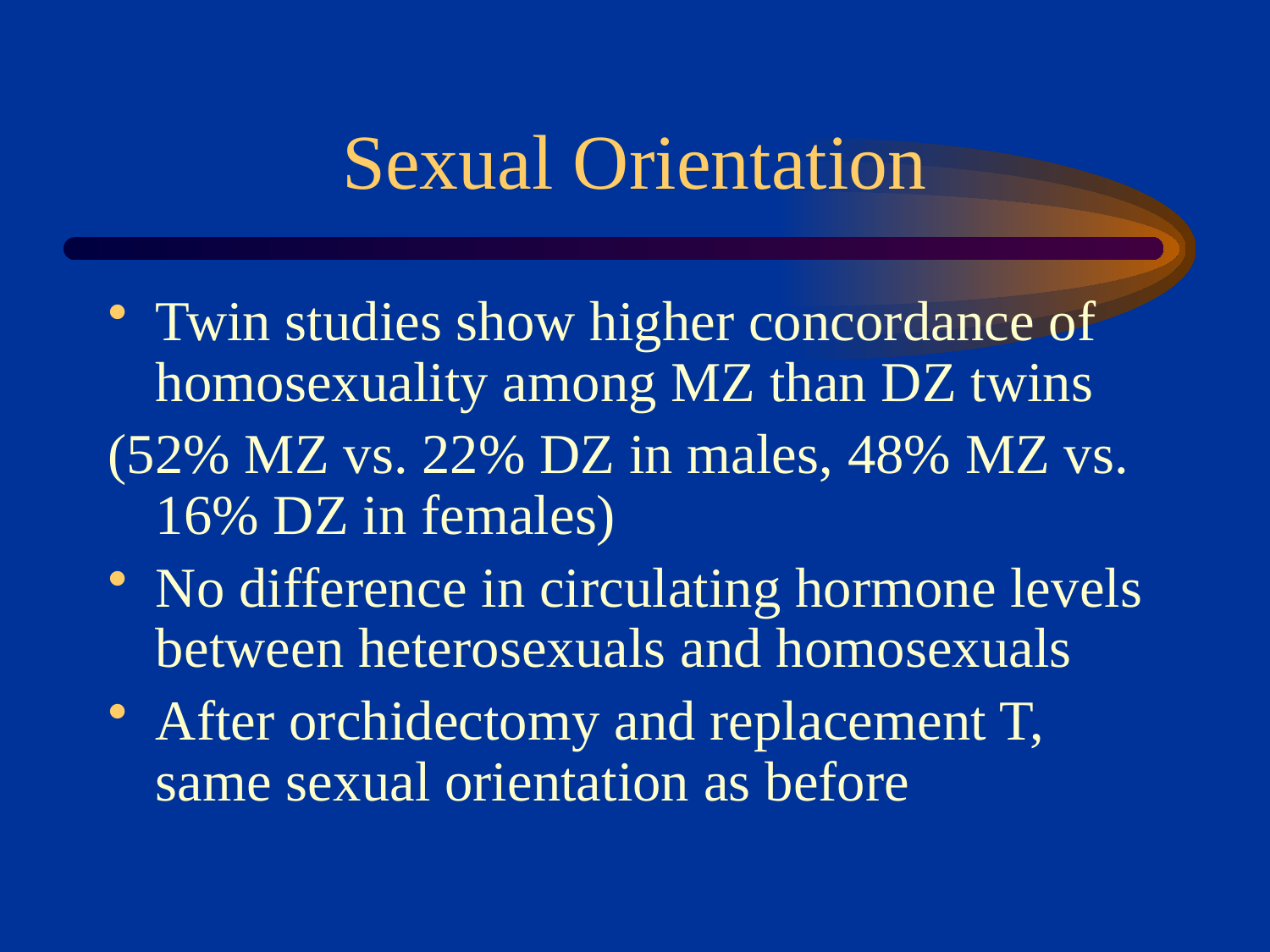

# Sexual Orientation
Twin studies show higher concordance of homosexuality among MZ than DZ twins
(52% MZ vs. 22% DZ in males, 48% MZ vs. 16% DZ in females)
No difference in circulating hormone levels between heterosexuals and homosexuals
After orchidectomy and replacement T, same sexual orientation as before